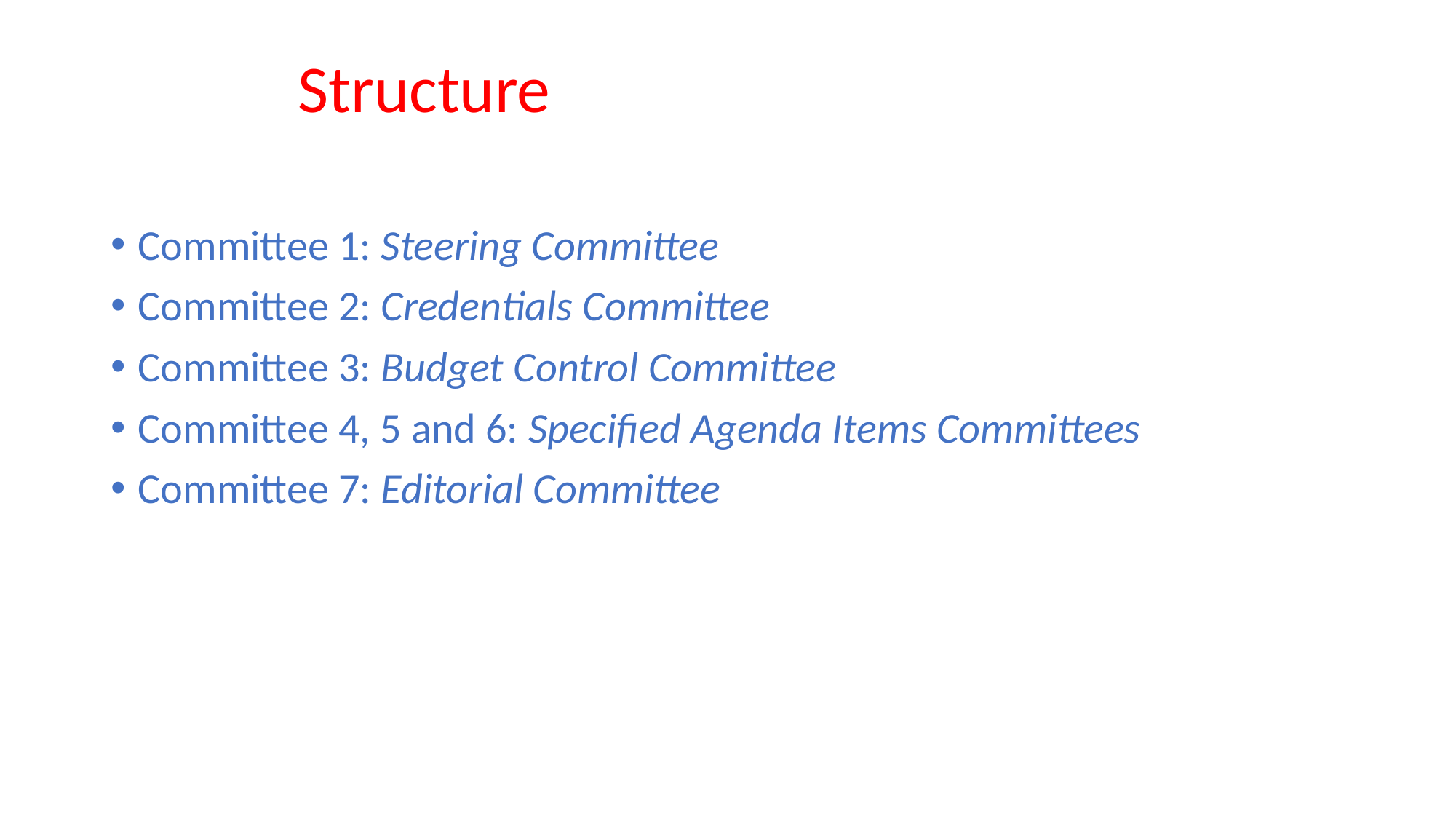

# Structure
Committee 1: Steering Committee
Committee 2: Credentials Committee
Committee 3: Budget Control Committee
Committee 4, 5 and 6: Specified Agenda Items Committees
Committee 7: Editorial Committee